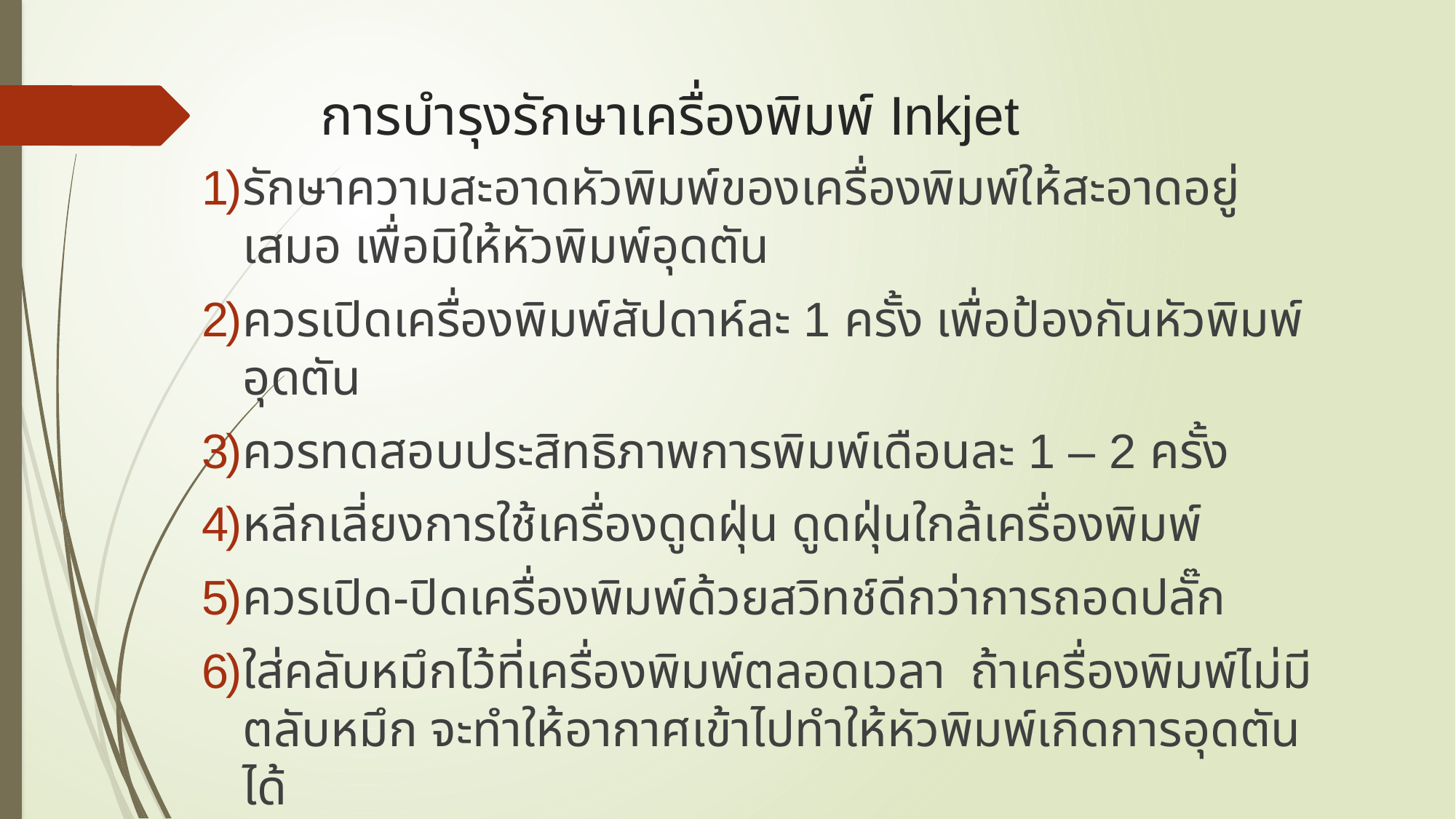

# การบำรุงรักษาเครื่องพิมพ์ Inkjet
รักษาความสะอาดหัวพิมพ์ของเครื่องพิมพ์ให้สะอาดอยู่เสมอ เพื่อมิให้หัวพิมพ์อุดตัน
ควรเปิดเครื่องพิมพ์สัปดาห์ละ 1 ครั้ง เพื่อป้องกันหัวพิมพ์อุดตัน
ควรทดสอบประสิทธิภาพการพิมพ์เดือนละ 1 – 2 ครั้ง
หลีกเลี่ยงการใช้เครื่องดูดฝุ่น ดูดฝุ่นใกล้เครื่องพิมพ์
ควรเปิด-ปิดเครื่องพิมพ์ด้วยสวิทช์ดีกว่าการถอดปลั๊ก
ใส่คลับหมึกไว้ที่เครื่องพิมพ์ตลอดเวลา  ถ้าเครื่องพิมพ์ไม่มีตลับหมึก จะทำให้อากาศเข้าไปทำให้หัวพิมพ์เกิดการอุดตันได้
หมั่นอัพเดตไดร์ฟเวอร์และซอฟต์แวร์ของเครื่องพิมพ์ เพราะซอฟต์แวร์ใหม่ ๆ จะถูกปรับปรุงให้ดีขึ้นและมีฟีเจอร์ใหม่ ๆ เพื่อเพิ่มประสิทธิภาพของการใช้งานเครื่องพิมพ์